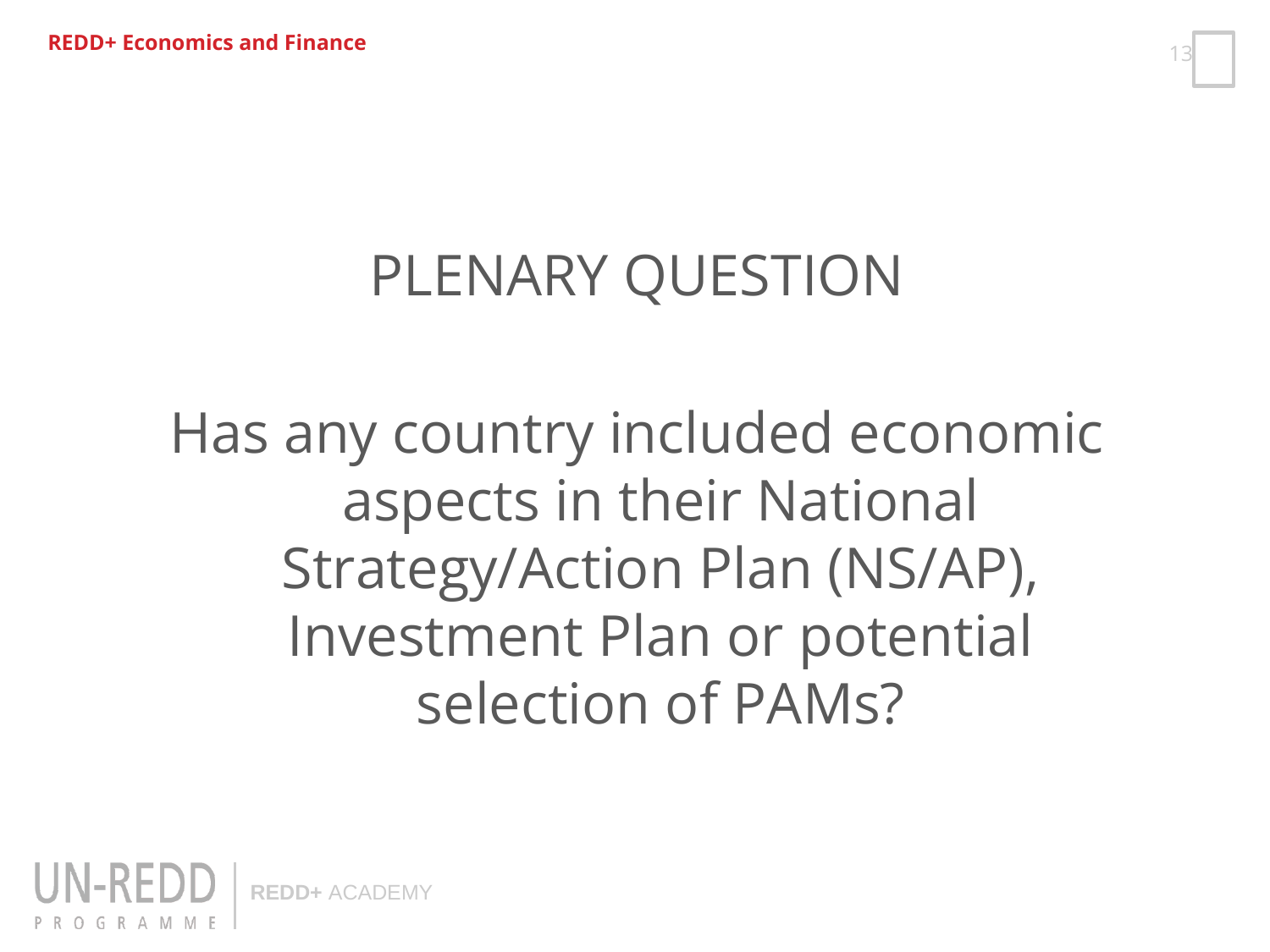

REDD+ Economics and Finance
PLENARY QUESTION

Has any country included economic aspects in their National Strategy/Action Plan (NS/AP), Investment Plan or potential selection of PAMs?